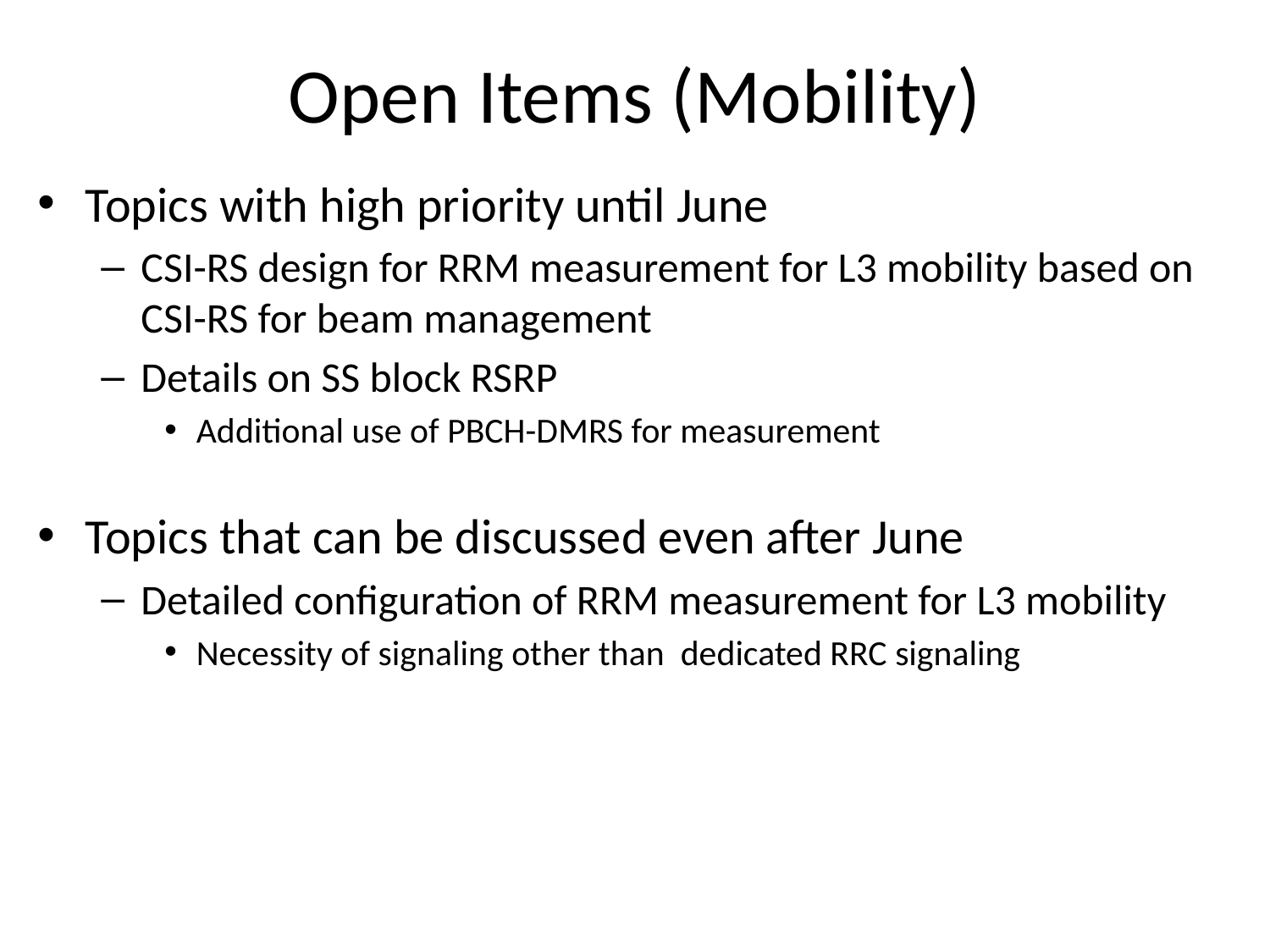

# Open Items (Mobility)
Topics with high priority until June
CSI-RS design for RRM measurement for L3 mobility based on CSI-RS for beam management
Details on SS block RSRP
Additional use of PBCH-DMRS for measurement

Topics that can be discussed even after June
Detailed configuration of RRM measurement for L3 mobility
Necessity of signaling other than  dedicated RRC signaling